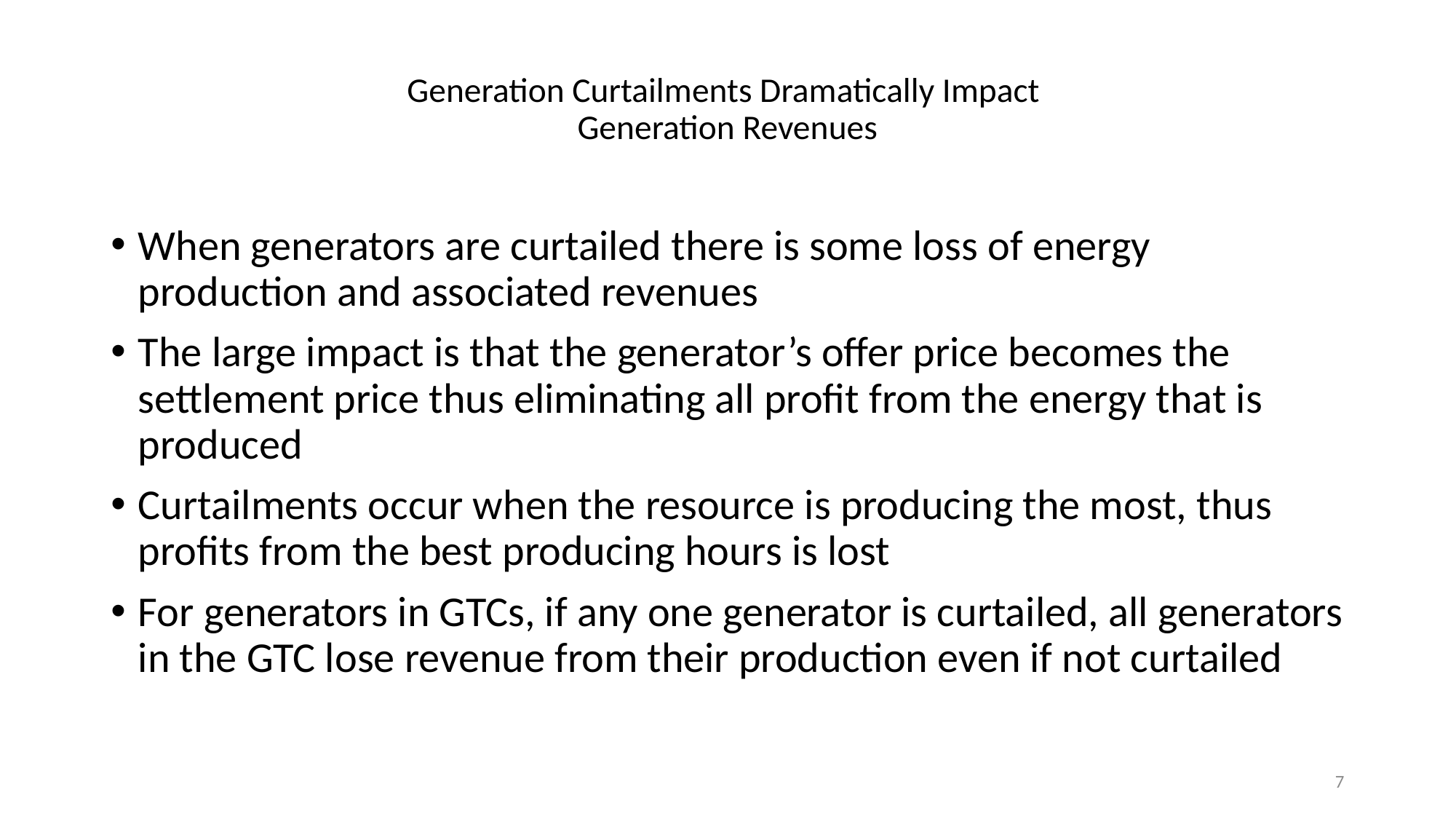

# Generation Curtailments Dramatically Impact Generation Revenues
When generators are curtailed there is some loss of energy production and associated revenues
The large impact is that the generator’s offer price becomes the settlement price thus eliminating all profit from the energy that is produced
Curtailments occur when the resource is producing the most, thus profits from the best producing hours is lost
For generators in GTCs, if any one generator is curtailed, all generators in the GTC lose revenue from their production even if not curtailed
7